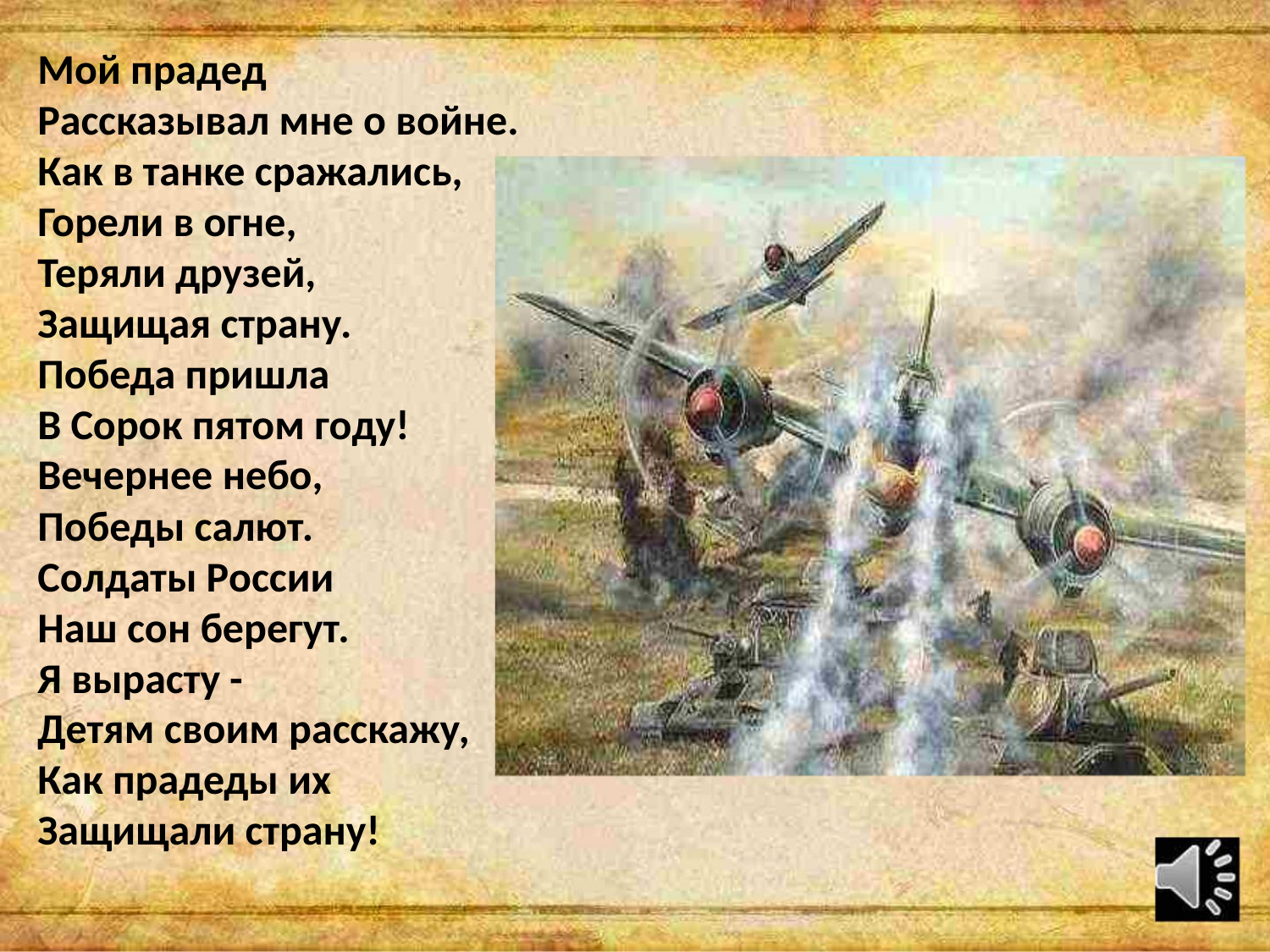

Мой прадед
Рассказывал мне о войне.
Как в танке сражались,
Горели в огне,
Теряли друзей,
Защищая страну.
Победа пришла
В Сорок пятом году!
Вечернее небо,
Победы салют.
Солдаты России
Наш сон берегут.
Я вырасту -
Детям своим расскажу,
Как прадеды их
Защищали страну!